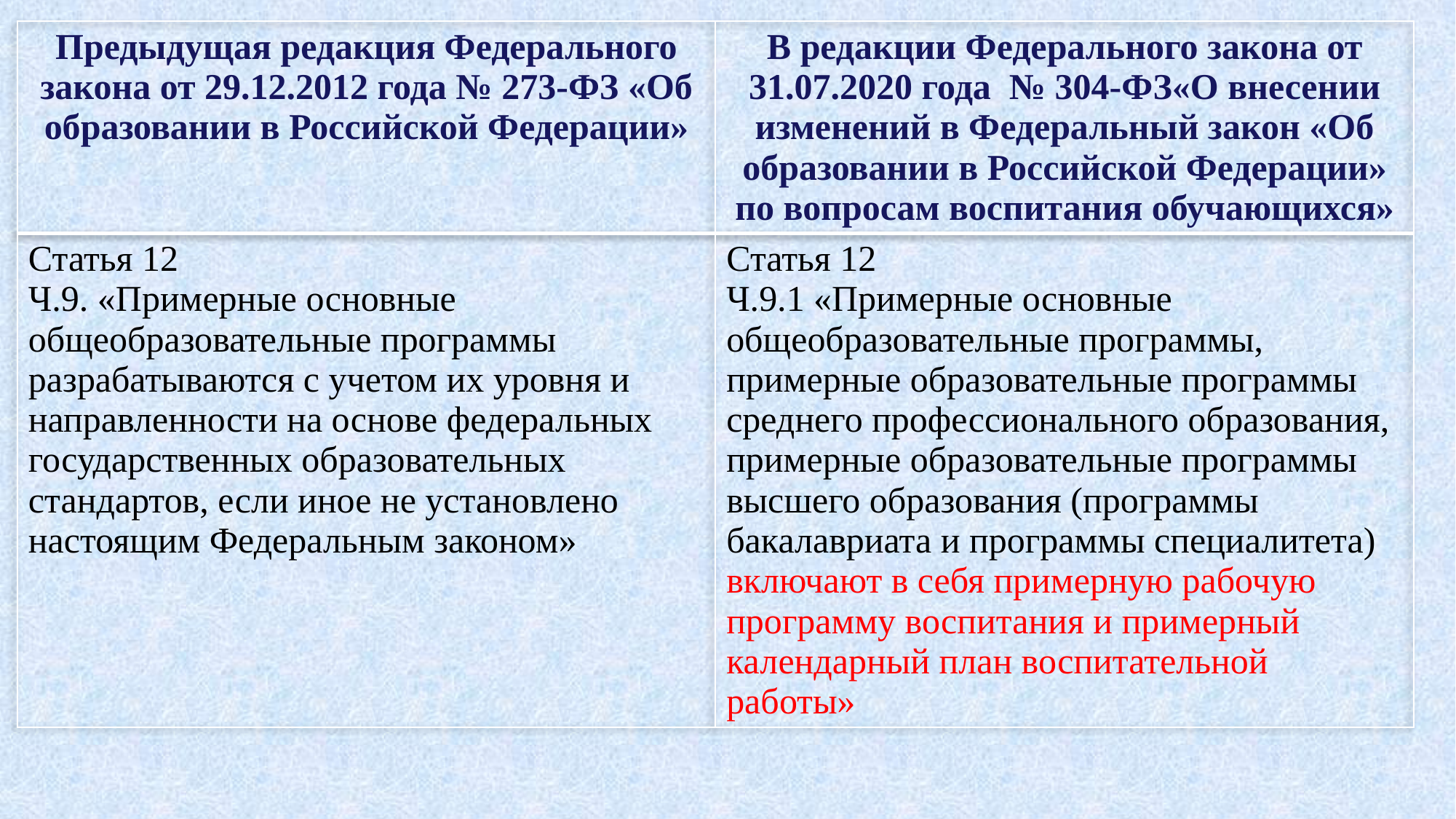

| Предыдущая редакция Федерального закона от 29.12.2012 года № 273-ФЗ «Об образовании в Российской Федерации» | В редакции Федерального закона от 31.07.2020 года № 304-ФЗ«О внесении изменений в Федеральный закон «Об образовании в Российской Федерации» по вопросам воспитания обучающихся» |
| --- | --- |
| Статья 12 Ч.9. «Примерные основные общеобразовательные программы разрабатываются с учетом их уровня и направленности на основе федеральных государственных образовательных стандартов, если иное не установлено настоящим Федеральным законом» | Статья 12 Ч.9.1 «Примерные основные общеобразовательные программы, примерные образовательные программы среднего профессионального образования, примерные образовательные программы высшего образования (программы бакалавриата и программы специалитета) включают в себя примерную рабочую программу воспитания и примерный календарный план воспитательной работы» |
#